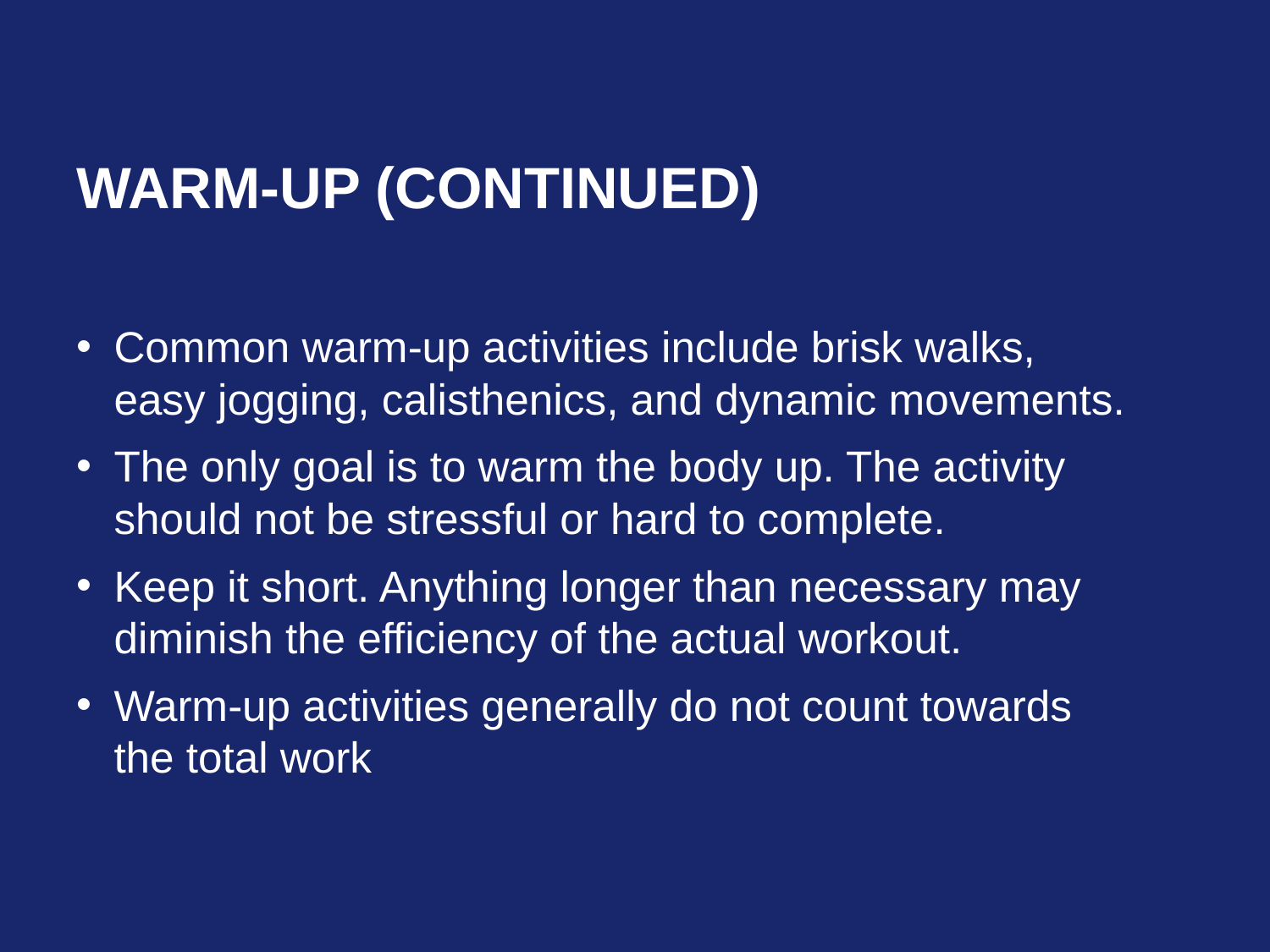

# Warm-up (continued)
Common warm-up activities include brisk walks, easy jogging, calisthenics, and dynamic movements.
The only goal is to warm the body up. The activity should not be stressful or hard to complete.
Keep it short. Anything longer than necessary may diminish the efficiency of the actual workout.
Warm-up activities generally do not count towards the total work